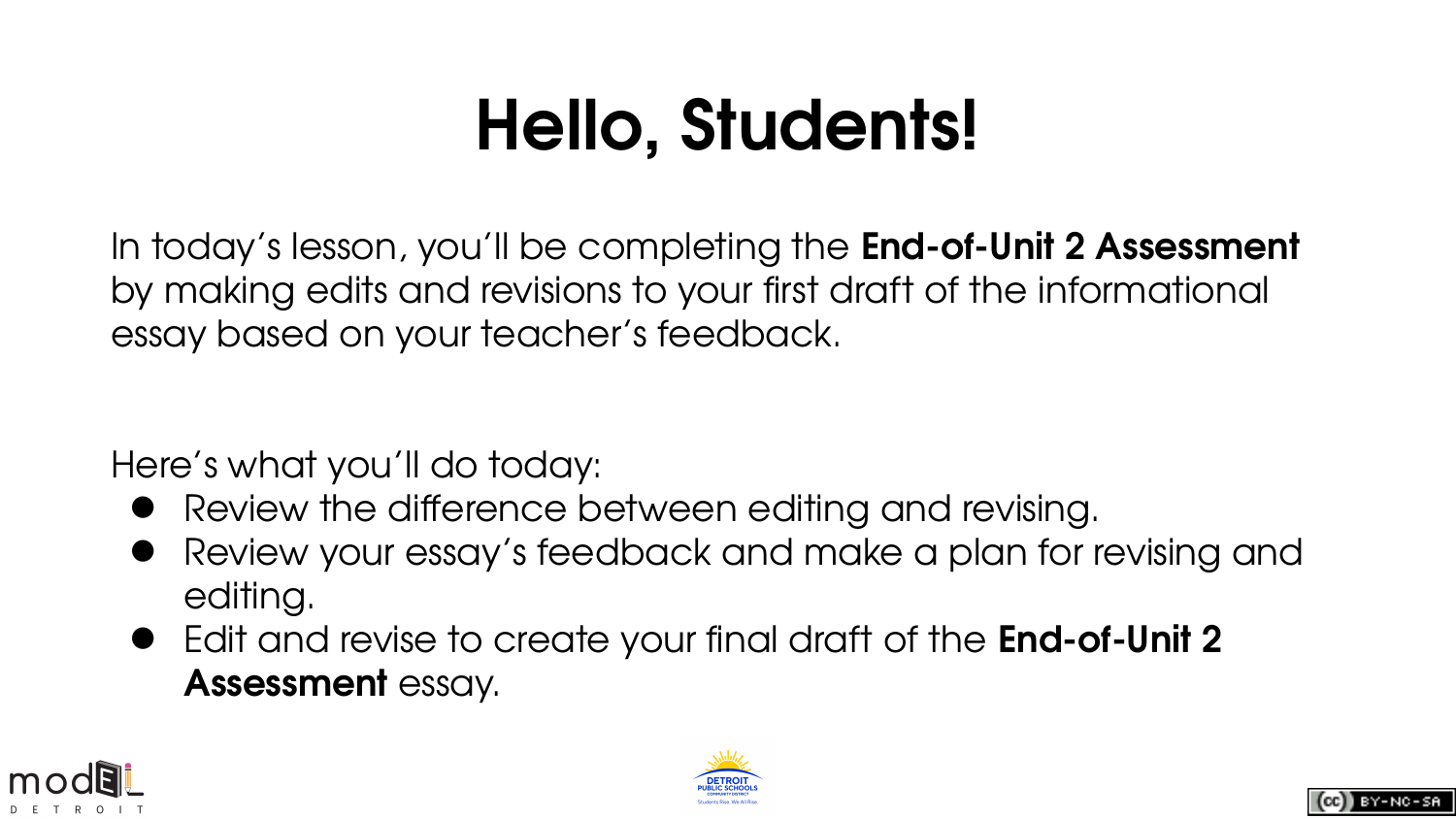

# Hello, Students!
In today’s lesson, you’ll be completing the End-of-Unit 2 Assessment by making edits and revisions to your first draft of the informational essay based on your teacher’s feedback.

Here’s what you’ll do today:
Review the difference between editing and revising.
Review your essay’s feedback and make a plan for revising and editing.
Edit and revise to create your final draft of the End-of-Unit 2 Assessment essay.